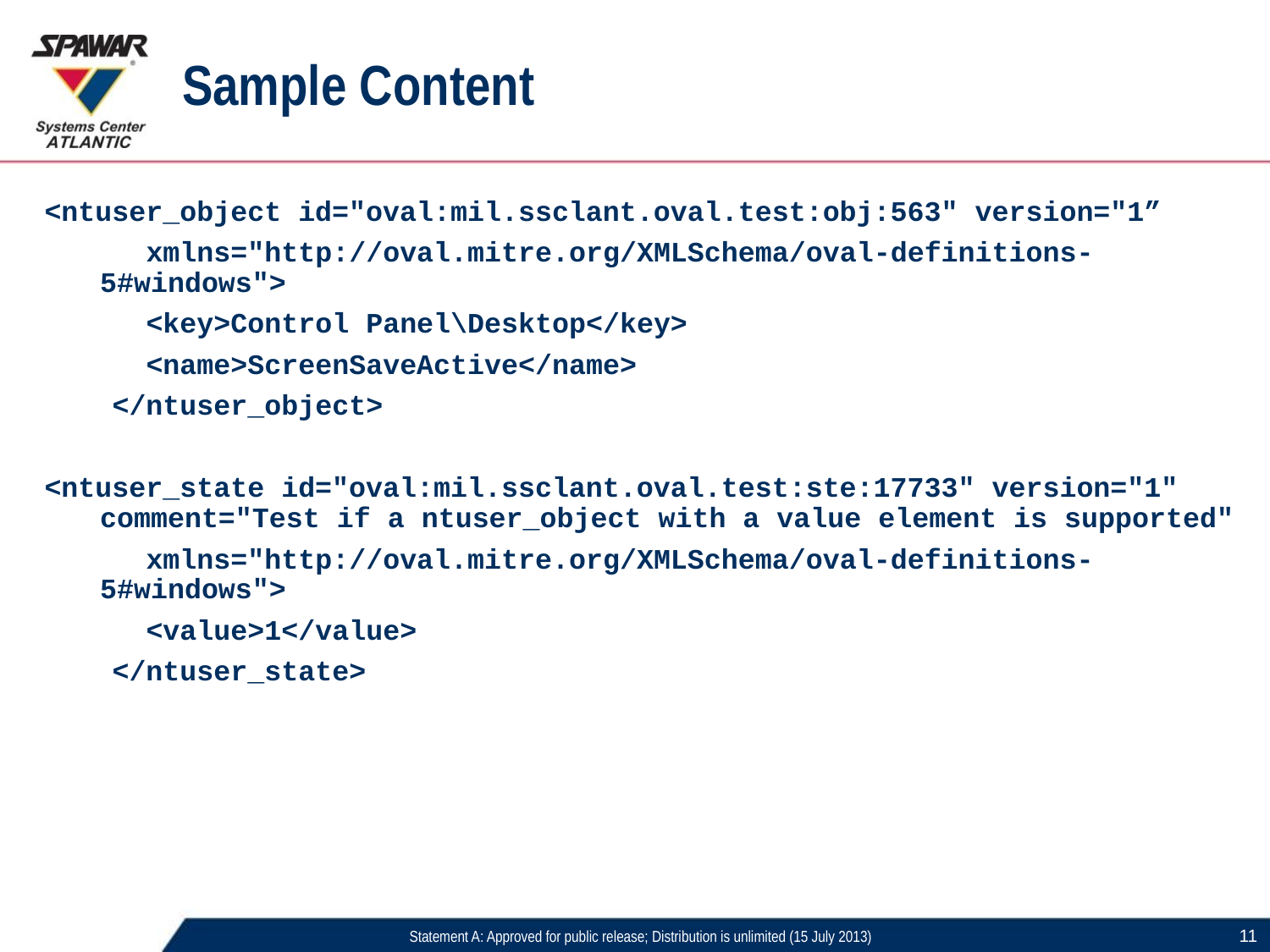

Sample Content
<ntuser_object id="oval:mil.ssclant.oval.test:obj:563" version="1”
      xmlns="http://oval.mitre.org/XMLSchema/oval-definitions-5#windows">
      <key>Control Panel\Desktop</key>
      <name>ScreenSaveActive</name>
    </ntuser_object>

<ntuser_state id="oval:mil.ssclant.oval.test:ste:17733" version="1" comment="Test if a ntuser_object with a value element is supported"
      xmlns="http://oval.mitre.org/XMLSchema/oval-definitions-5#windows">
      <value>1</value>
    </ntuser_state>